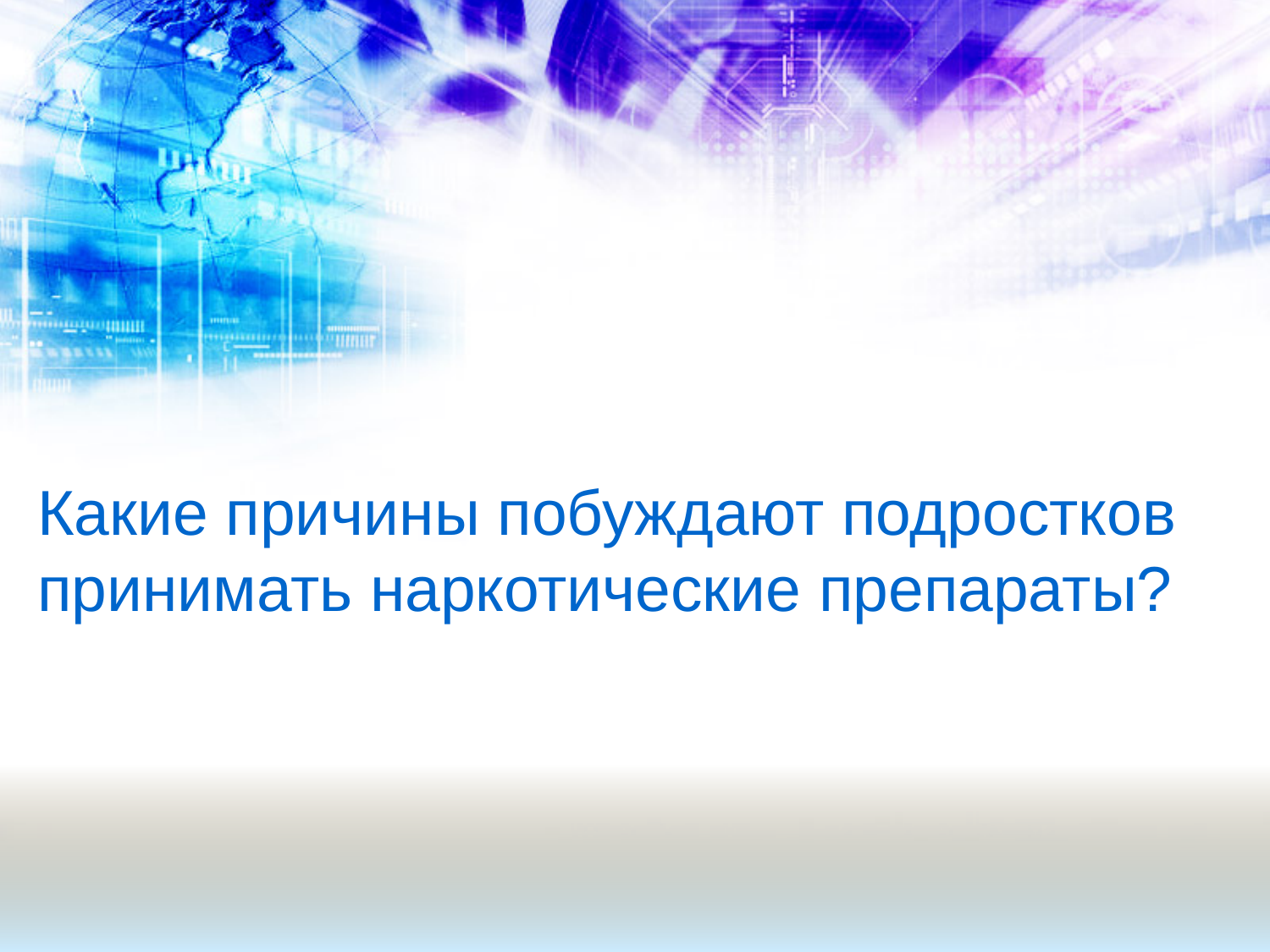

Какие причины побуждают подростков принимать наркотические препараты?